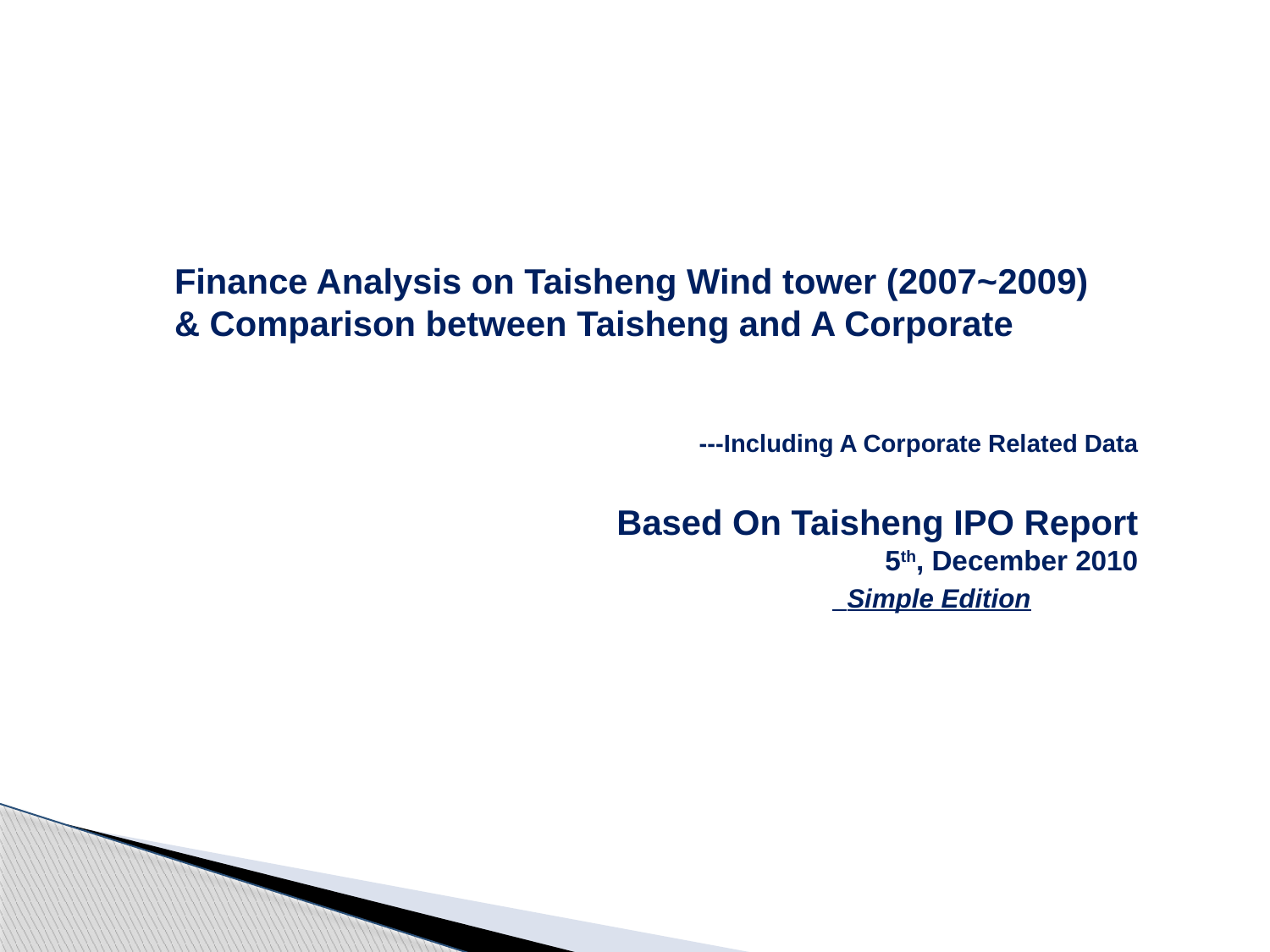

Finance Analysis on Taisheng Wind tower (2007~2009)
& Comparison between Taisheng and A Corporate

---Including A Corporate Related Data

 Based On Taisheng IPO Report
 5th, December 2010
                                                                            Simple Edition